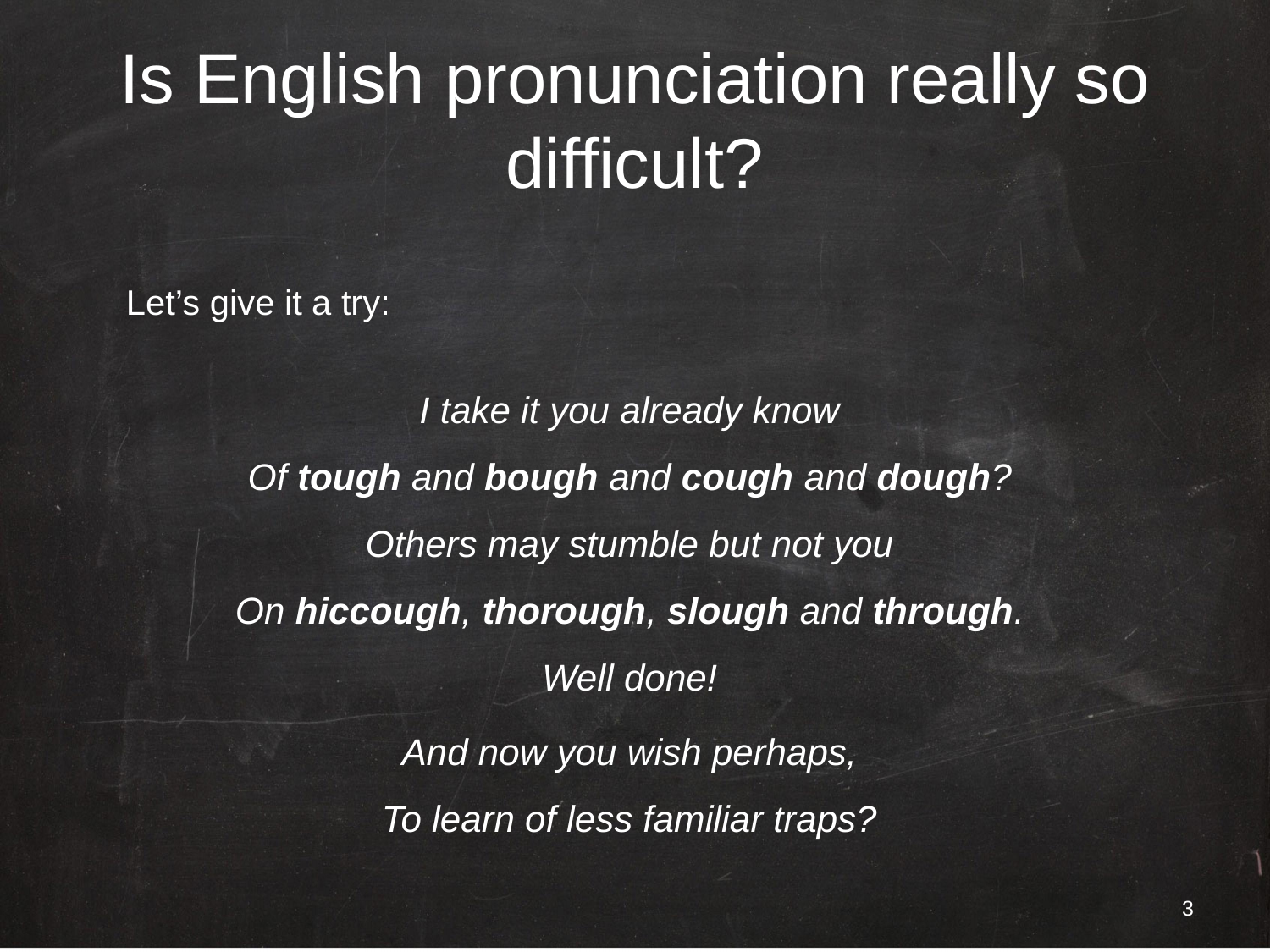

# Is English pronunciation really so difficult?
Let’s give it a try:

I take it you already know 
Of tough and bough and cough and dough? 
Others may stumble but not you 
On hiccough, thorough, slough and through. 
Well done!
And now you wish perhaps, 
To learn of less familiar traps?
3